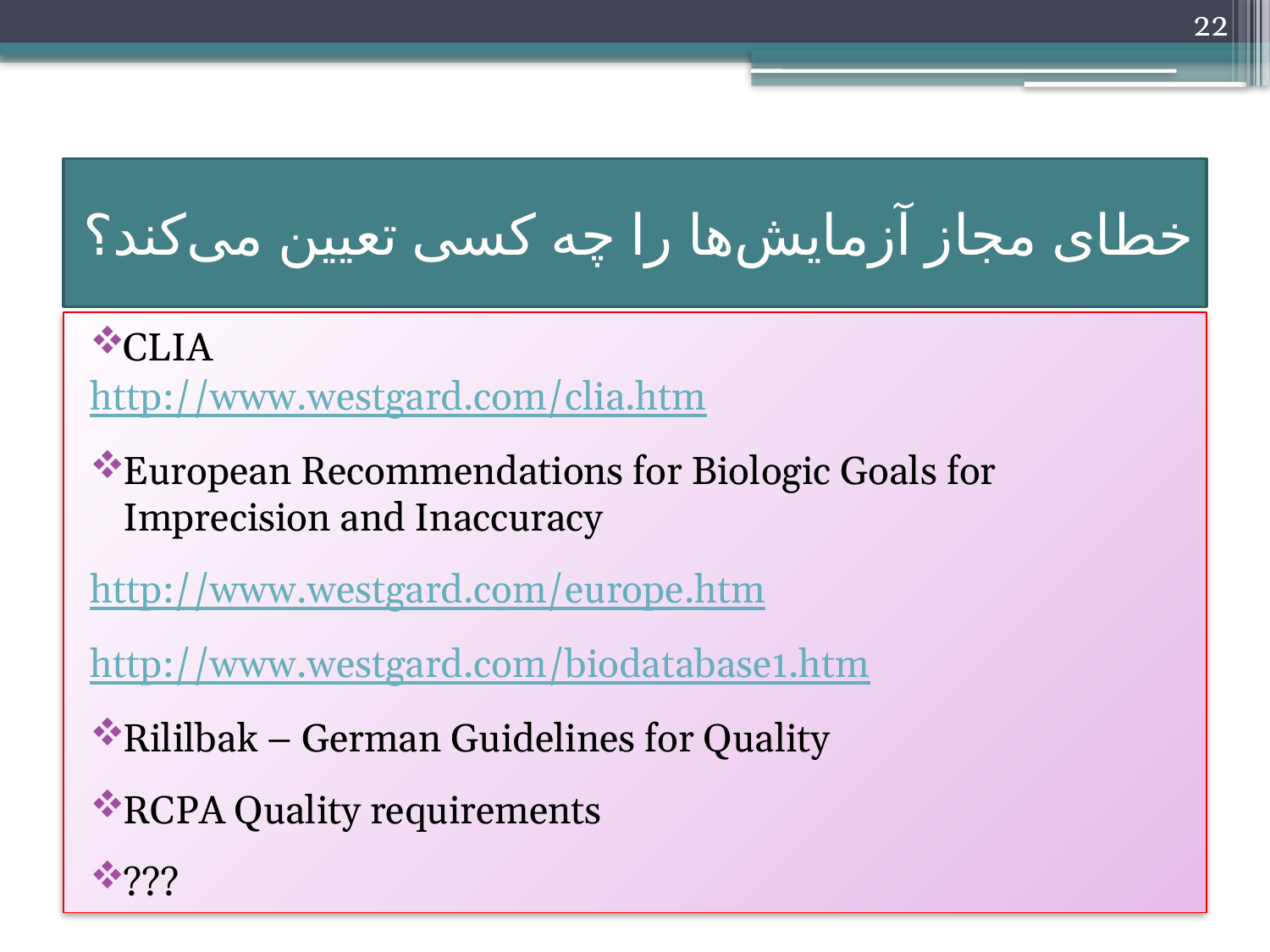

22
# خطای مجاز آزمایش‌ها را چه کسی تعیین می‌کند؟
CLIA
http://www.westgard.com/clia.htm
European Recommendations for Biologic Goals for Imprecision and Inaccuracy
http://www.westgard.com/europe.htm
http://www.westgard.com/biodatabase1.htm
Rililbak – German Guidelines for Quality
RCPA Quality requirements
???